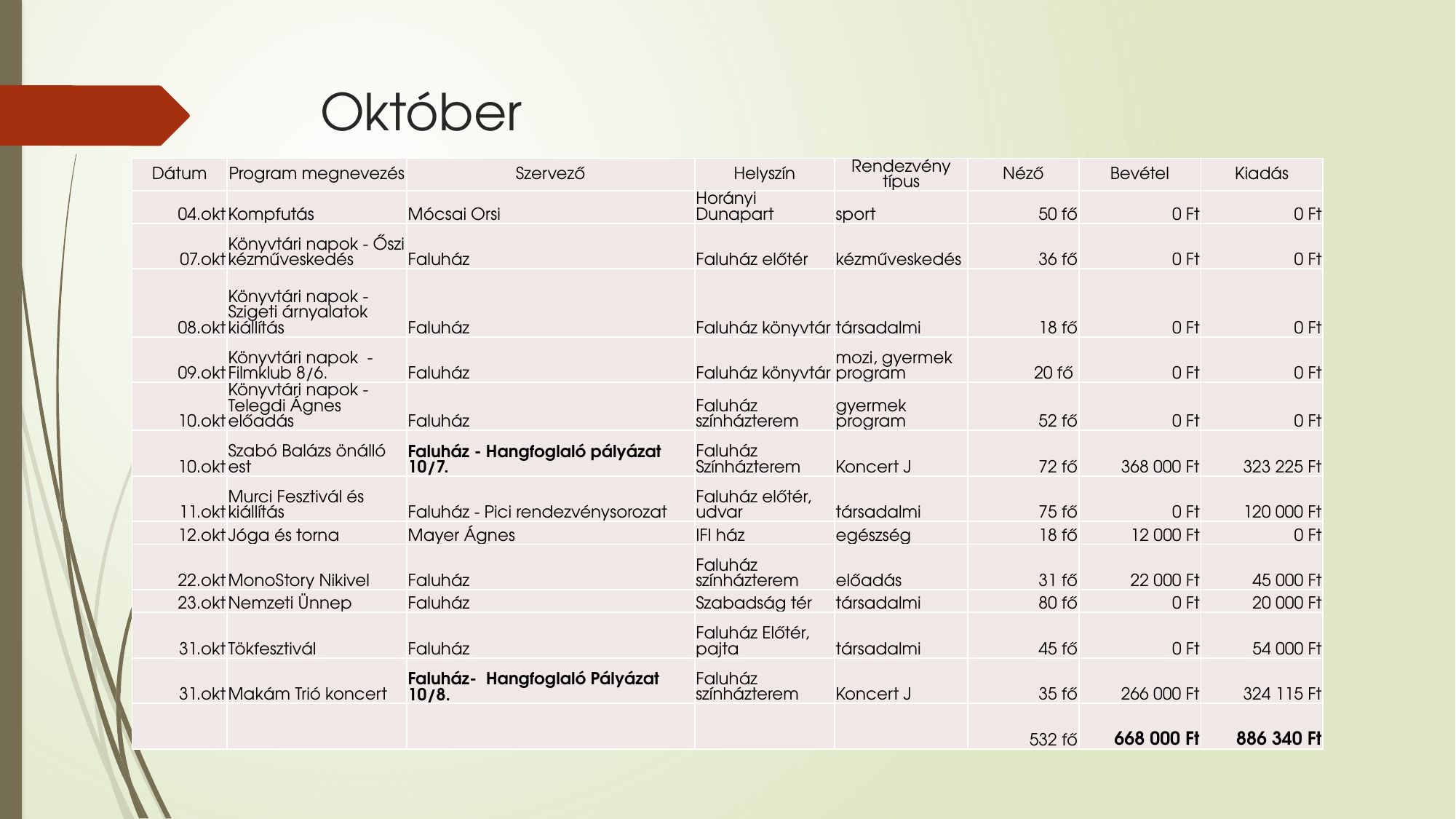

# Október
| Dátum | Program megnevezés | Szervező | Helyszín | Rendezvény típus | Néző | Bevétel | Kiadás |
| --- | --- | --- | --- | --- | --- | --- | --- |
| 04.okt | Kompfutás | Mócsai Orsi | Horányi Dunapart | sport | 50 fő | 0 Ft | 0 Ft |
| 07.okt | Könyvtári napok - Őszi kézműveskedés | Faluház | Faluház előtér | kézműveskedés | 36 fő | 0 Ft | 0 Ft |
| 08.okt | Könyvtári napok - Szigeti árnyalatok kiállítás | Faluház | Faluház könyvtár | társadalmi | 18 fő | 0 Ft | 0 Ft |
| 09.okt | Könyvtári napok - Filmklub 8/6. | Faluház | Faluház könyvtár | mozi, gyermek program | 20 fő | 0 Ft | 0 Ft |
| 10.okt | Könyvtári napok - Telegdi Ágnes előadás | Faluház | Faluház színházterem | gyermek program | 52 fő | 0 Ft | 0 Ft |
| 10.okt | Szabó Balázs önálló est | Faluház - Hangfoglaló pályázat 10/7. | Faluház Színházterem | Koncert J | 72 fő | 368 000 Ft | 323 225 Ft |
| 11.okt | Murci Fesztivál és kiállítás | Faluház - Pici rendezvénysorozat | Faluház előtér, udvar | társadalmi | 75 fő | 0 Ft | 120 000 Ft |
| 12.okt | Jóga és torna | Mayer Ágnes | IFI ház | egészség | 18 fő | 12 000 Ft | 0 Ft |
| 22.okt | MonoStory Nikivel | Faluház | Faluház színházterem | előadás | 31 fő | 22 000 Ft | 45 000 Ft |
| 23.okt | Nemzeti Ünnep | Faluház | Szabadság tér | társadalmi | 80 fő | 0 Ft | 20 000 Ft |
| 31.okt | Tökfesztivál | Faluház | Faluház Előtér, pajta | társadalmi | 45 fő | 0 Ft | 54 000 Ft |
| 31.okt | Makám Trió koncert | Faluház- Hangfoglaló Pályázat 10/8. | Faluház színházterem | Koncert J | 35 fő | 266 000 Ft | 324 115 Ft |
|  |  |  |  |  | 532 fő | 668 000 Ft | 886 340 Ft |